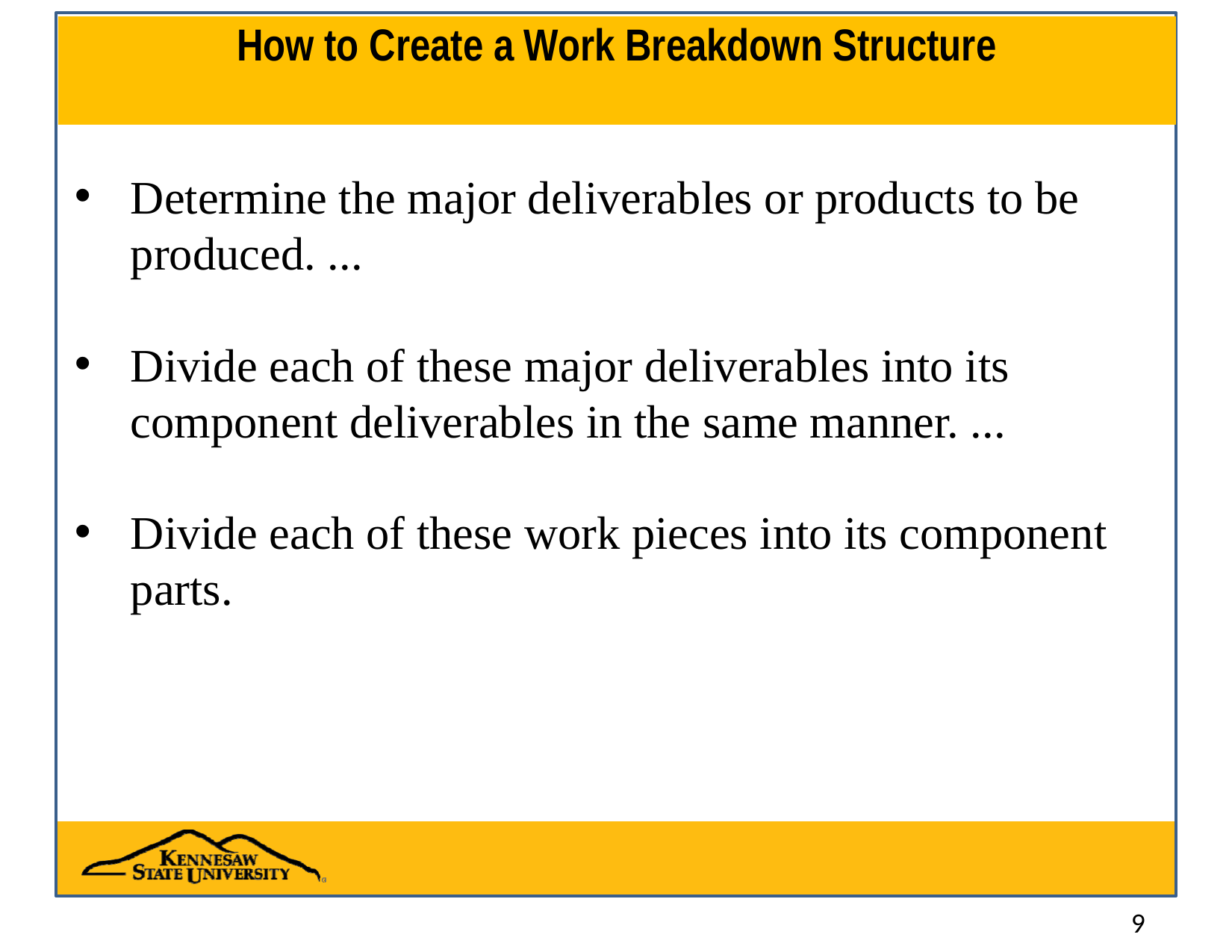

# How to Create a Work Breakdown Structure
Determine the major deliverables or products to be produced. ...

Divide each of these major deliverables into its component deliverables in the same manner. ...

Divide each of these work pieces into its component parts.